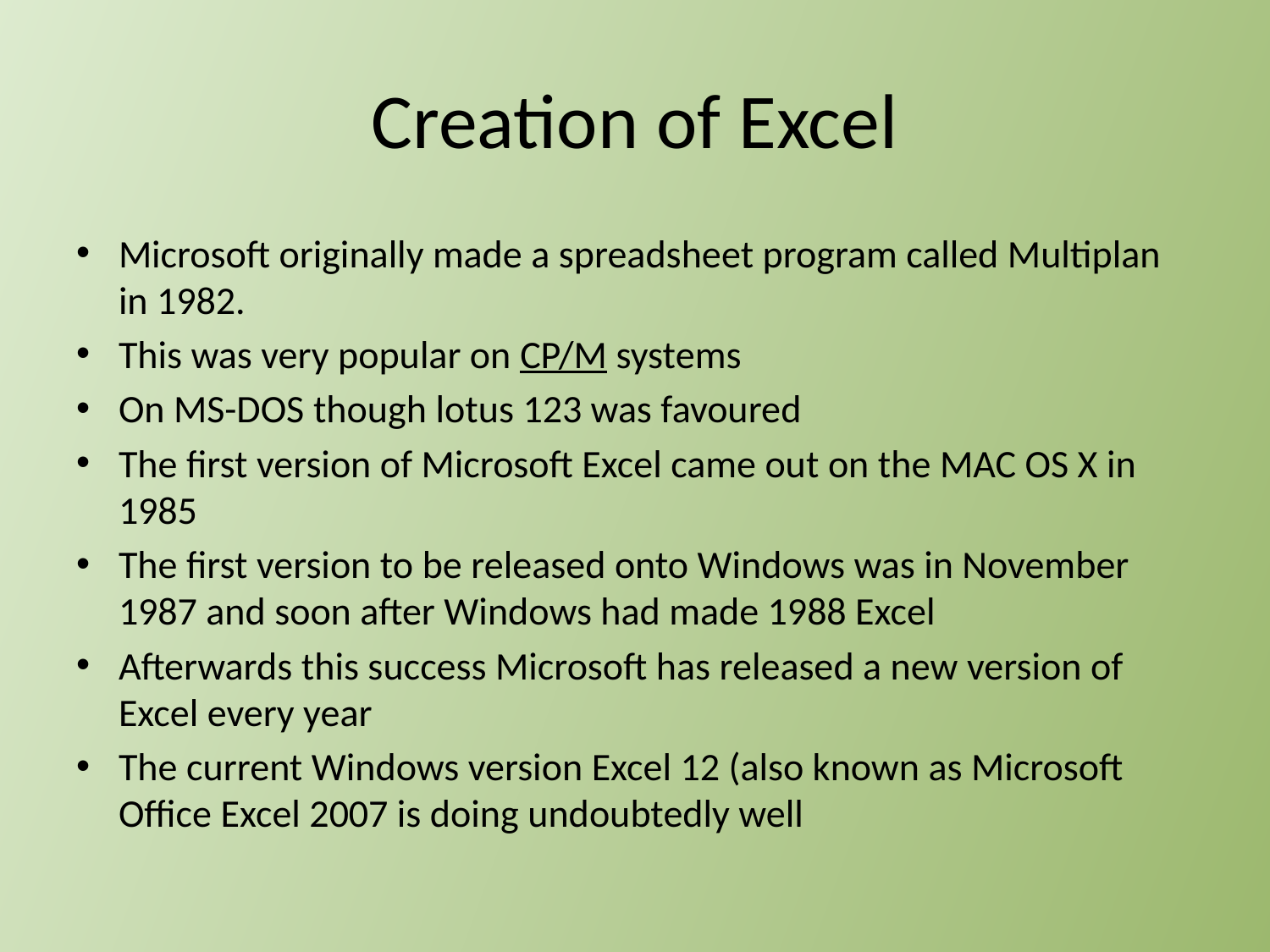

# Creation of Excel
Microsoft originally made a spreadsheet program called Multiplan in 1982.
This was very popular on CP/M systems
On MS-DOS though lotus 123 was favoured
The first version of Microsoft Excel came out on the MAC OS X in 1985
The first version to be released onto Windows was in November 1987 and soon after Windows had made 1988 Excel
Afterwards this success Microsoft has released a new version of Excel every year
The current Windows version Excel 12 (also known as Microsoft Office Excel 2007 is doing undoubtedly well